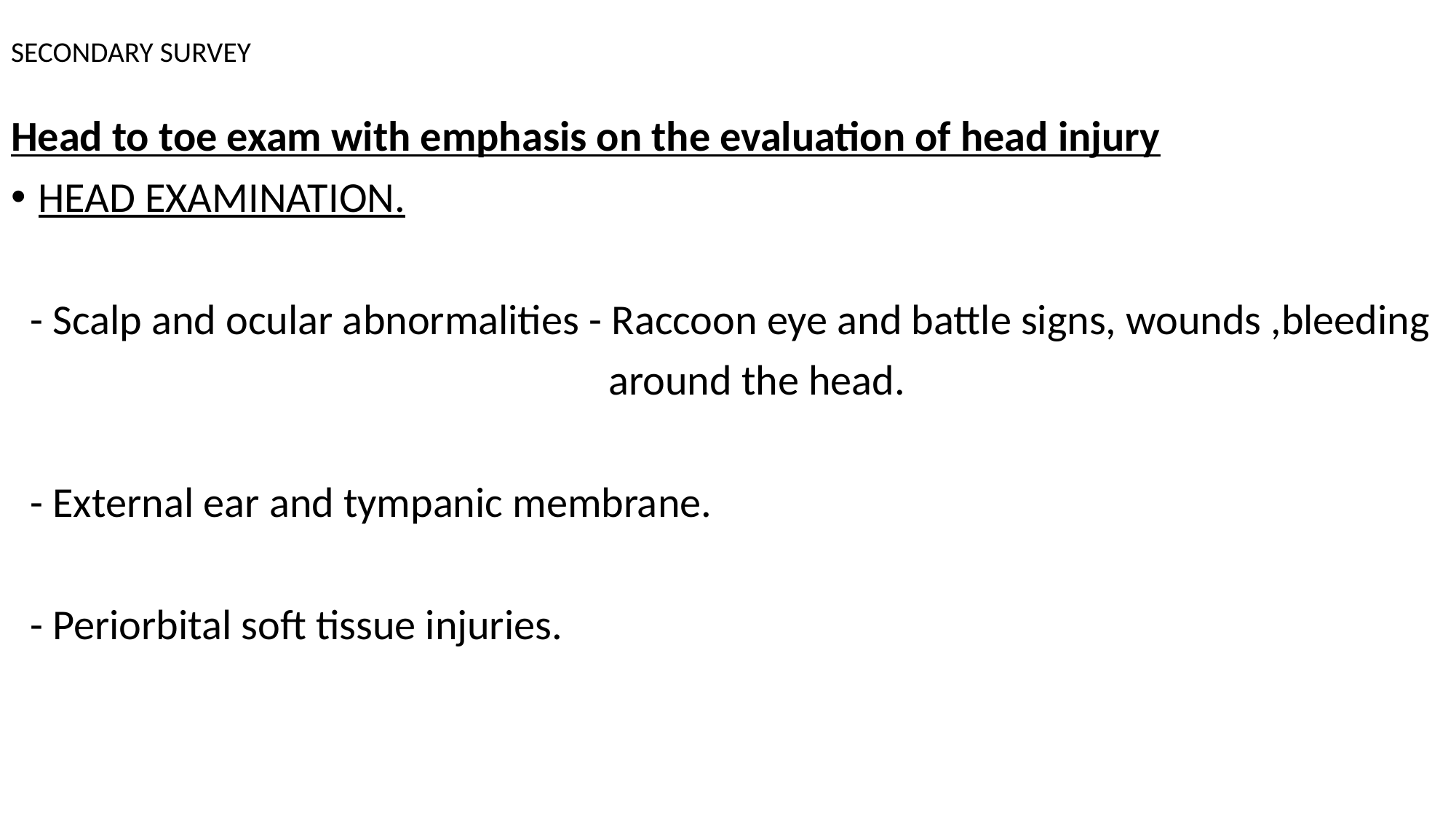

# SECONDARY SURVEY
Head to toe exam with emphasis on the evaluation of head injury
HEAD EXAMINATION.

  - Scalp and ocular abnormalities - Raccoon eye and battle signs, wounds ,bleeding
                                                              around the head.

  - External ear and tympanic membrane.

  - Periorbital soft tissue injuries.